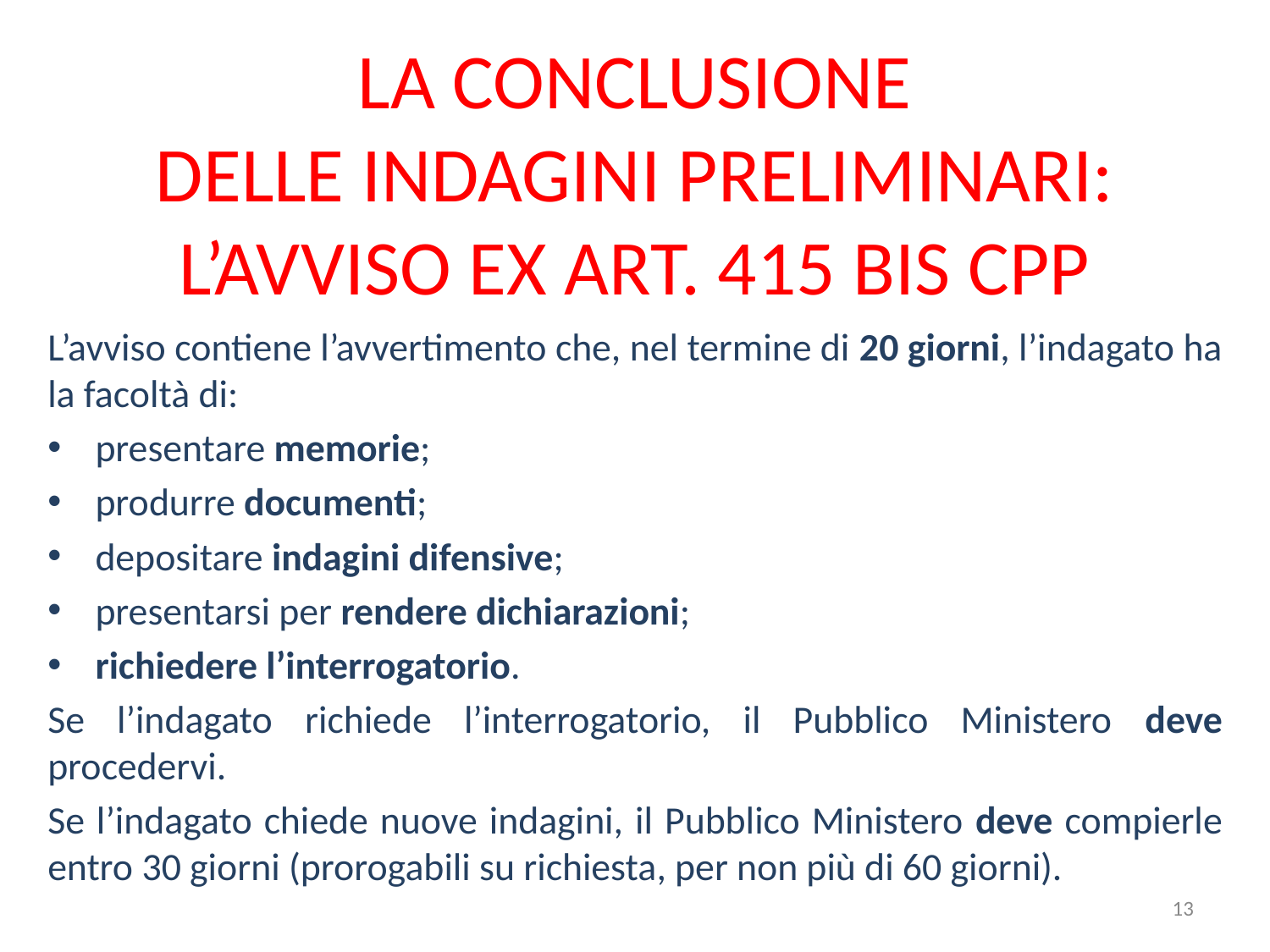

# LA CONCLUSIONE DELLE INDAGINI PRELIMINARI: L’AVVISO EX ART. 415 BIS CPP
L’avviso contiene l’avvertimento che, nel termine di 20 giorni, l’indagato ha la facoltà di:
presentare memorie;
produrre documenti;
depositare indagini difensive;
presentarsi per rendere dichiarazioni;
richiedere l’interrogatorio.
Se l’indagato richiede l’interrogatorio, il Pubblico Ministero deve procedervi.
Se l’indagato chiede nuove indagini, il Pubblico Ministero deve compierle entro 30 giorni (prorogabili su richiesta, per non più di 60 giorni).

13